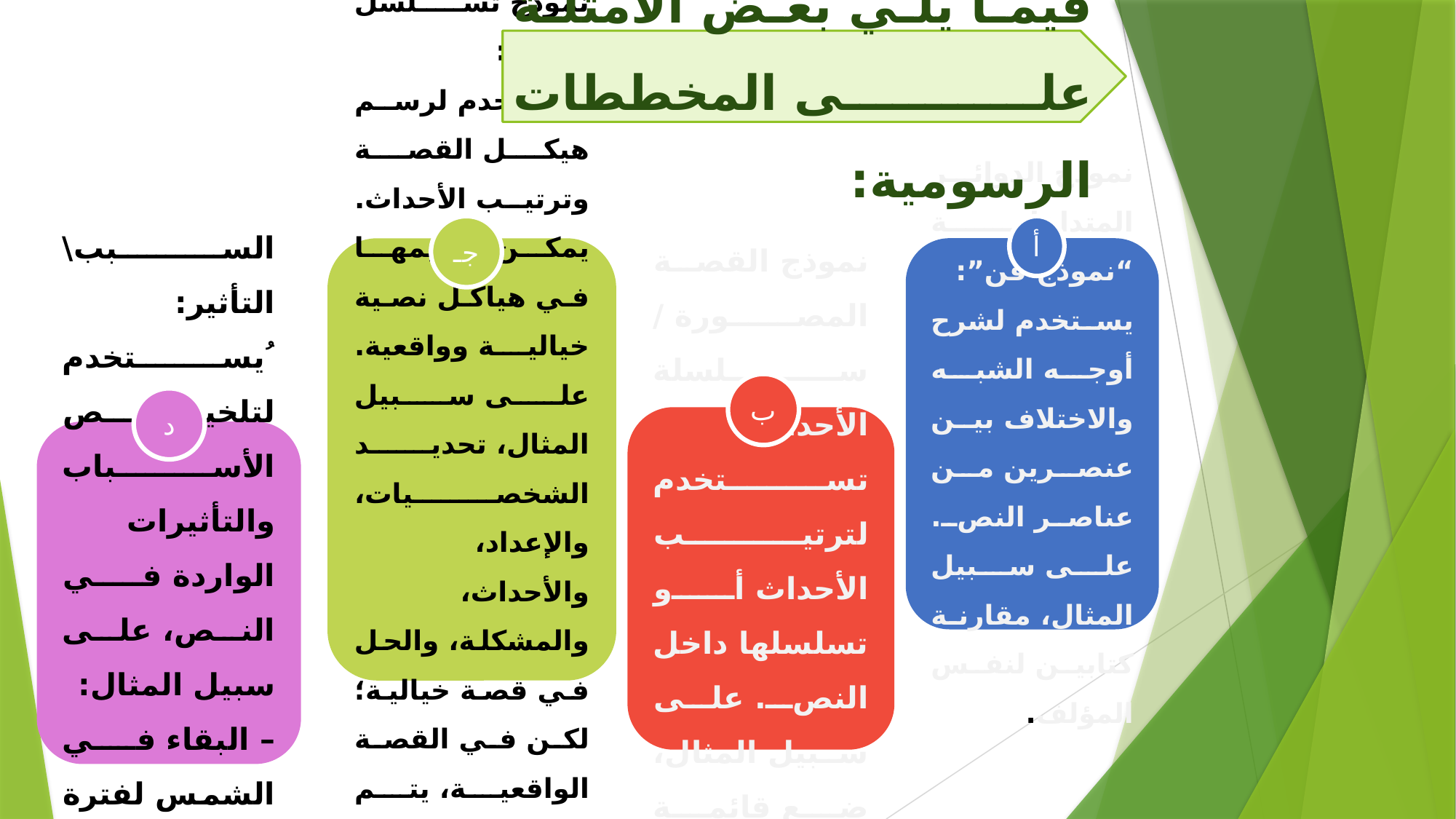

فيما يلي بعض الأمثلة على المخططات الرسومية:
جـ
أ
نموذج تسلسل القصة:
 يستخدم لرسم هيكل القصة وترتيب الأحداث. يمكن تنظيمها في هياكل نصية خيالية وواقعية. على سبيل المثال، تحديد الشخصيات، والإعداد، والأحداث، والمشكلة، والحل في قصة خيالية؛ لكن في القصة الواقعية، يتم تحديد الفكرة الرئيسة والتفاصيل.
نموذج الدوائر المتداخلة “نموذج فن”:
يستخدم لشرح أوجه الشبه والاختلاف بين عنصرين من عناصر النص. على سبيل المثال، مقارنة كتابين لنفس المؤلف.
ب
د
نموذج القصة المصورة / سلسلة الأحداث:
تستخدم لترتيب الأحداث أو تسلسلها داخل النص. على سبيل المثال، ضع قائمة بخطوات الوضوء.
السبب\ التأثير:
 ُيستخدم لتلخيص الأسباب والتأثيرات الواردة في النص، على سبيل المثال:
– البقاء في الشمس لفترة طويلة \يؤدي إلى حروق شمس مؤلمة.